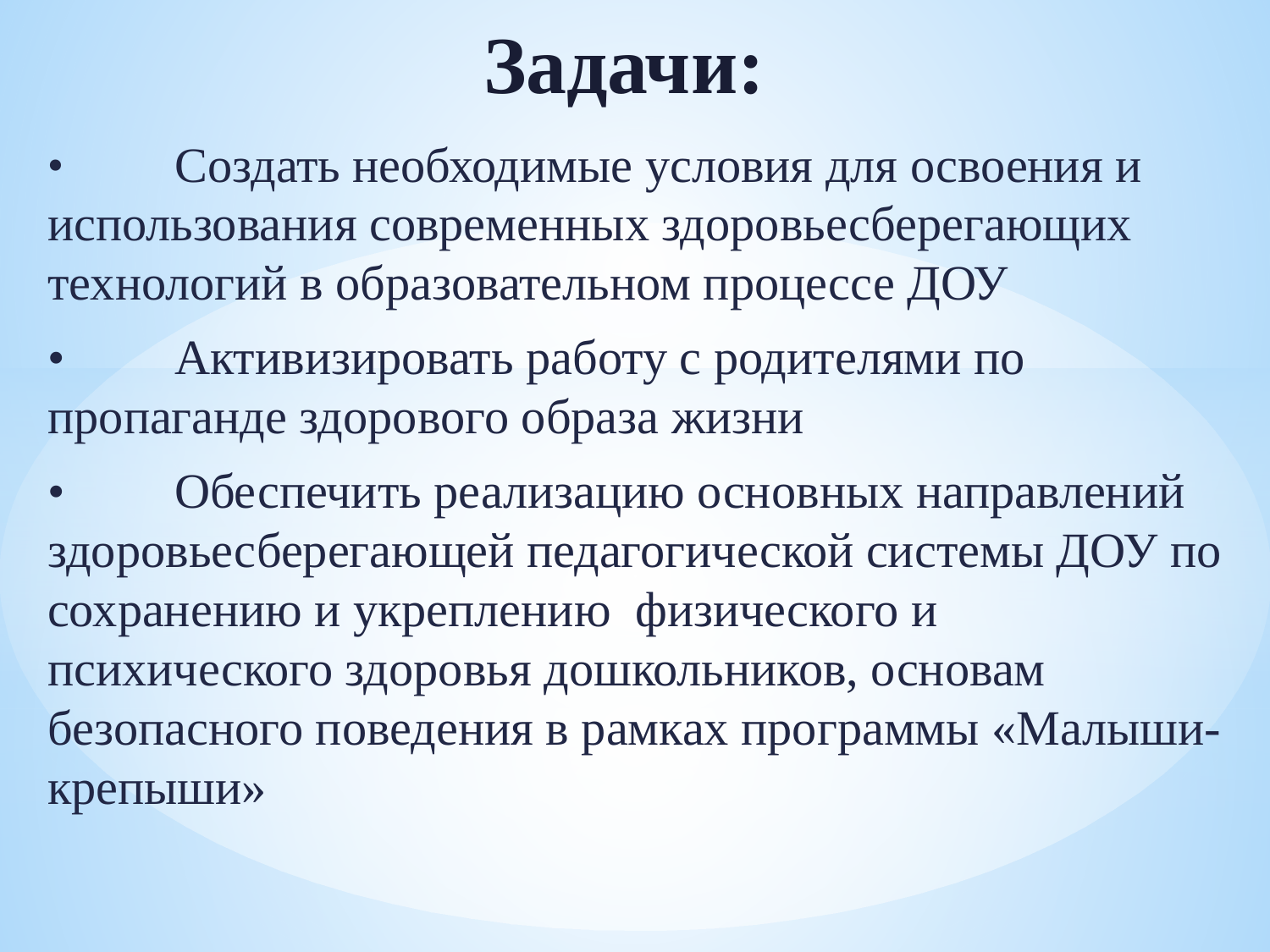

# Задачи:
•	Создать необходимые условия для освоения и использования современных здоровьесберегающих технологий в образовательном процессе ДОУ
•	Активизировать работу с родителями по пропаганде здорового образа жизни
•	Обеспечить реализацию основных направлений здоровьесберегающей педагогической системы ДОУ по сохранению и укреплению  физического и психического здоровья дошкольников, основам безопасного поведения в рамках программы «Малыши-крепыши»